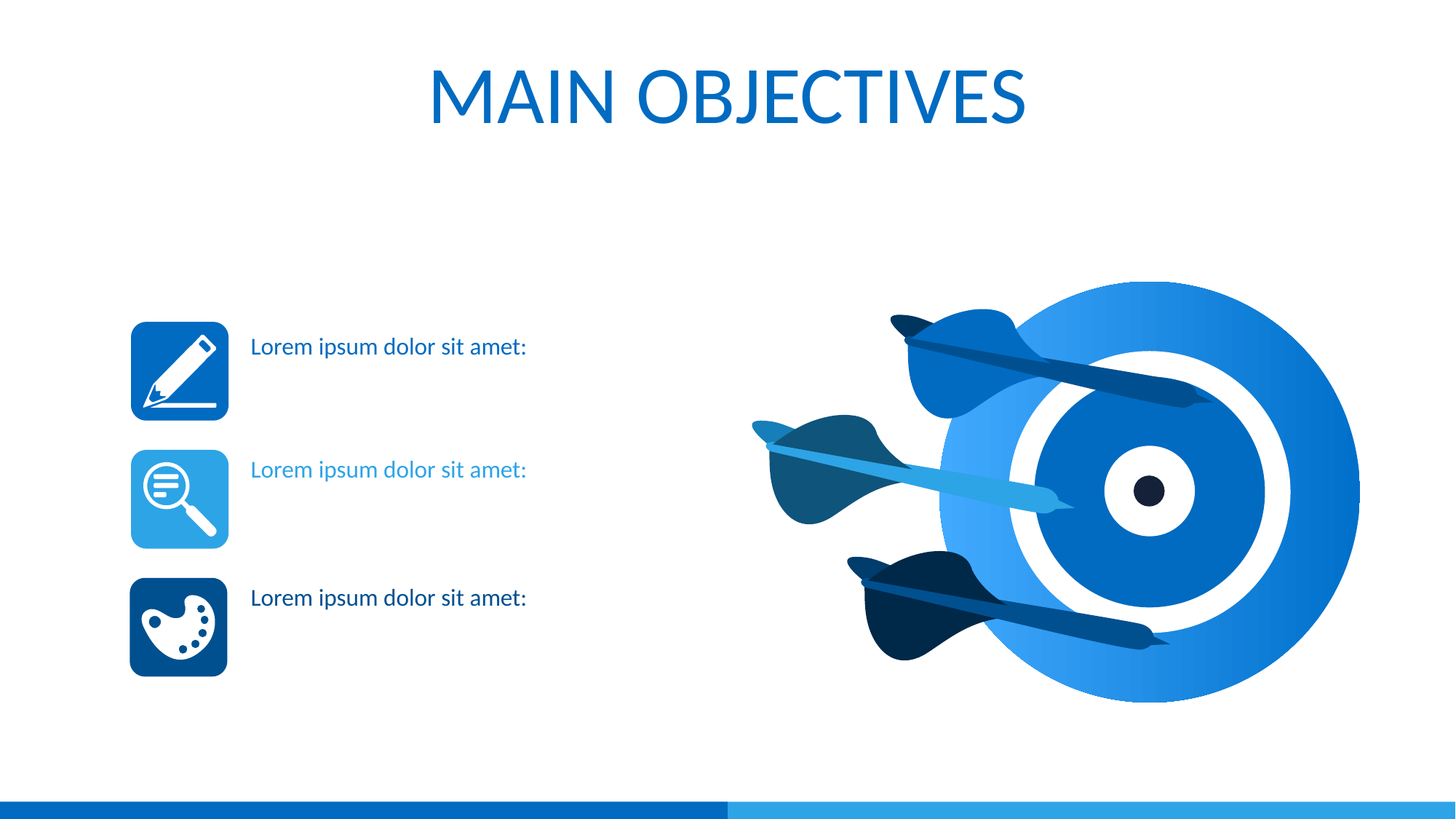

MAIN OBJECTIVES
Lorem ipsum dolor sit amet, consectetur adipiscing elit. Sed vulputate laoreet erat, in auctor neque .

Lorem ipsum dolor sit amet:
consectetur adipiscing elit, Sed vulputate laoreet erat, in auctor neque .

Lorem ipsum dolor sit amet:
consectetur adipiscing elit, Sed vulputate laoreet erat, in auctor neque .

Lorem ipsum dolor sit amet:
consectetur adipiscing elit, Sed vulputate laoreet erat, in auctor neque .